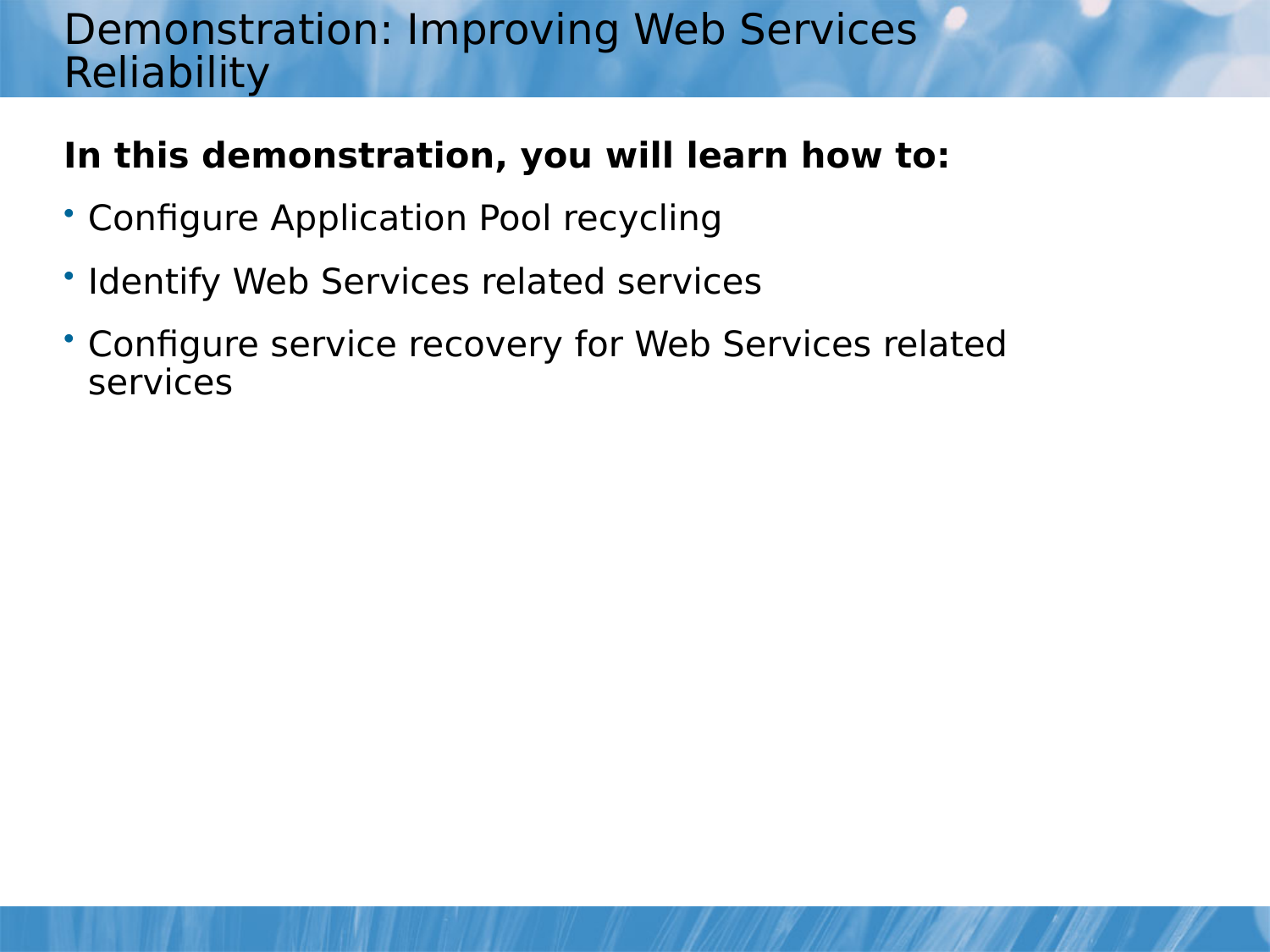

# Demonstration: Improving Web Services Reliability
In this demonstration, you will learn how to:
Configure Application Pool recycling
Identify Web Services related services
Configure service recovery for Web Services related services